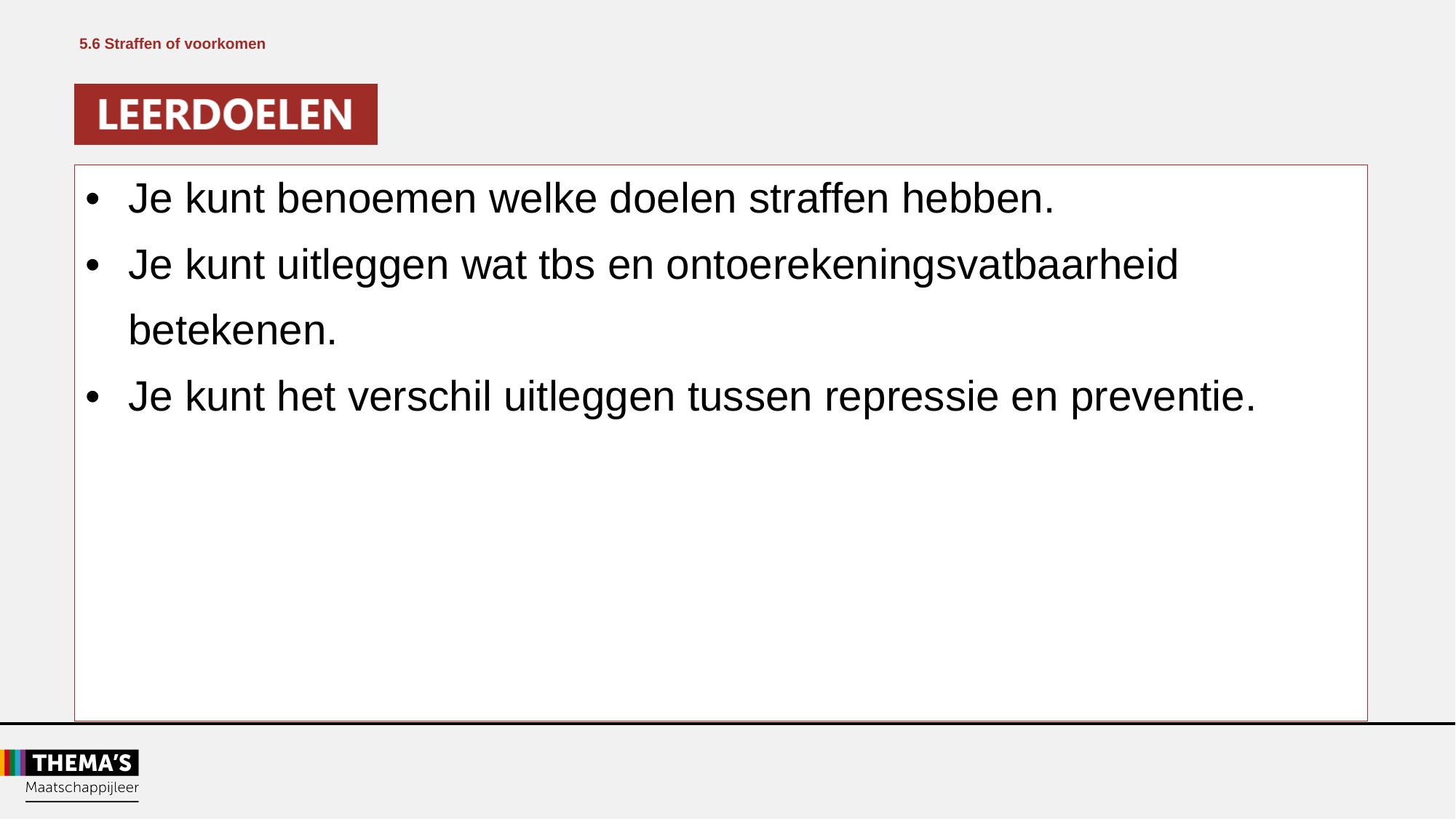

5.6 Straffen of voorkomen
•	Je kunt benoemen welke doelen straffen hebben.
•	Je kunt uitleggen wat tbs en ontoerekeningsvatbaarheid
betekenen.
•	Je kunt het verschil uitleggen tussen repressie en preventie.